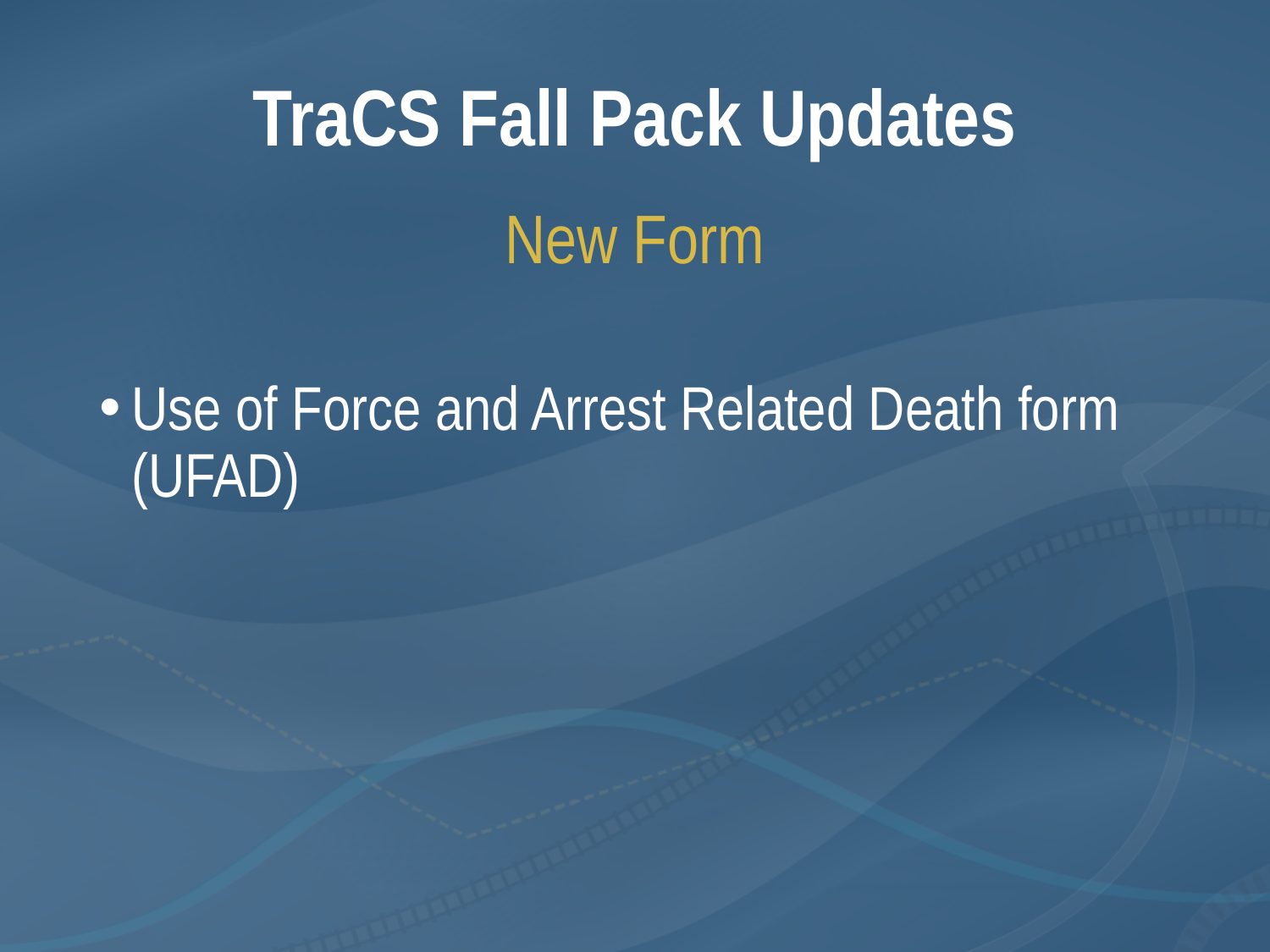

# TraCS Fall Pack Updates
New Form
Use of Force and Arrest Related Death form (UFAD)